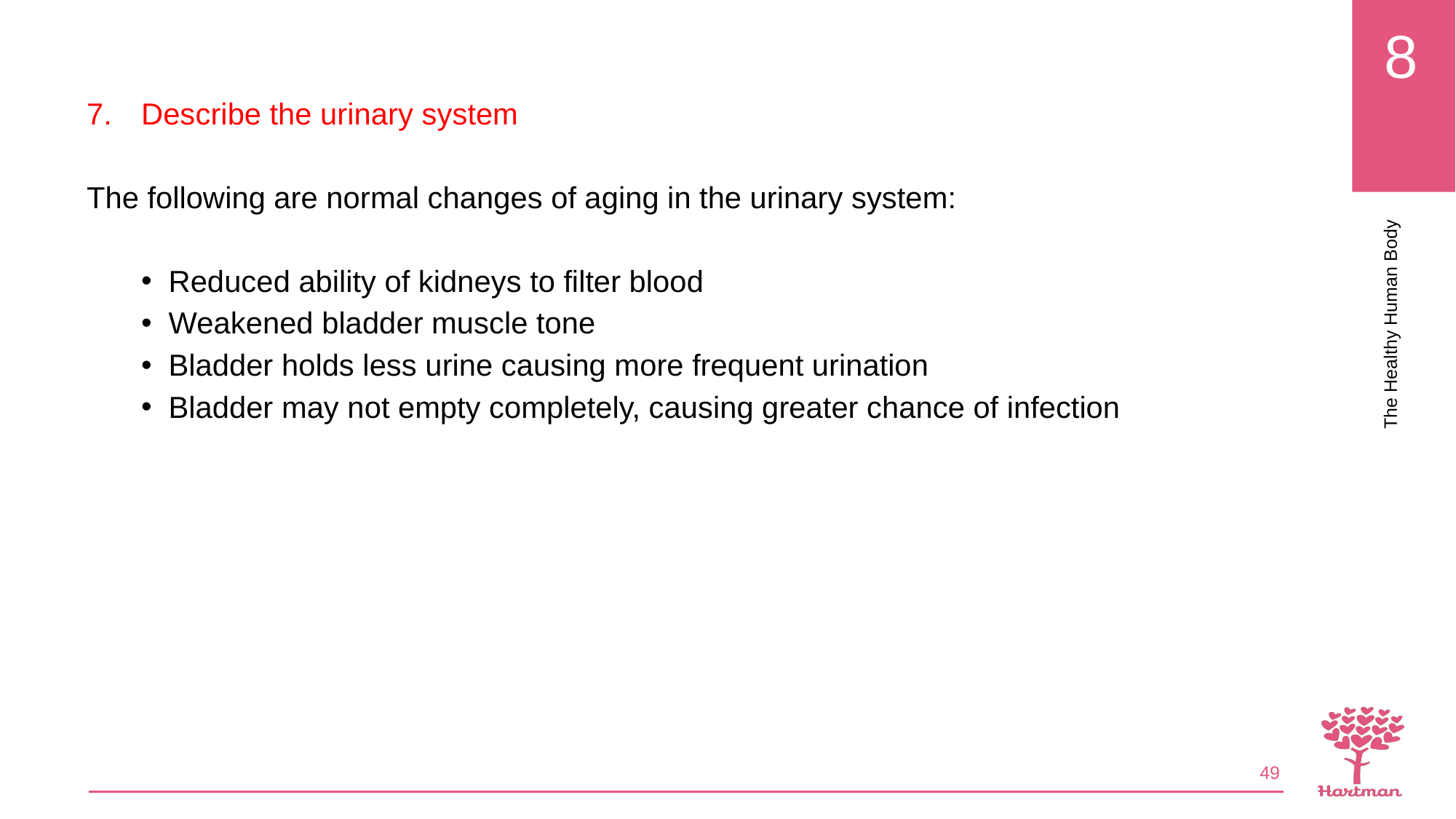

Describe the urinary system

The following are normal changes of aging in the urinary system:

Reduced ability of kidneys to filter blood
Weakened bladder muscle tone
Bladder holds less urine causing more frequent urination
Bladder may not empty completely, causing greater chance of infection

49